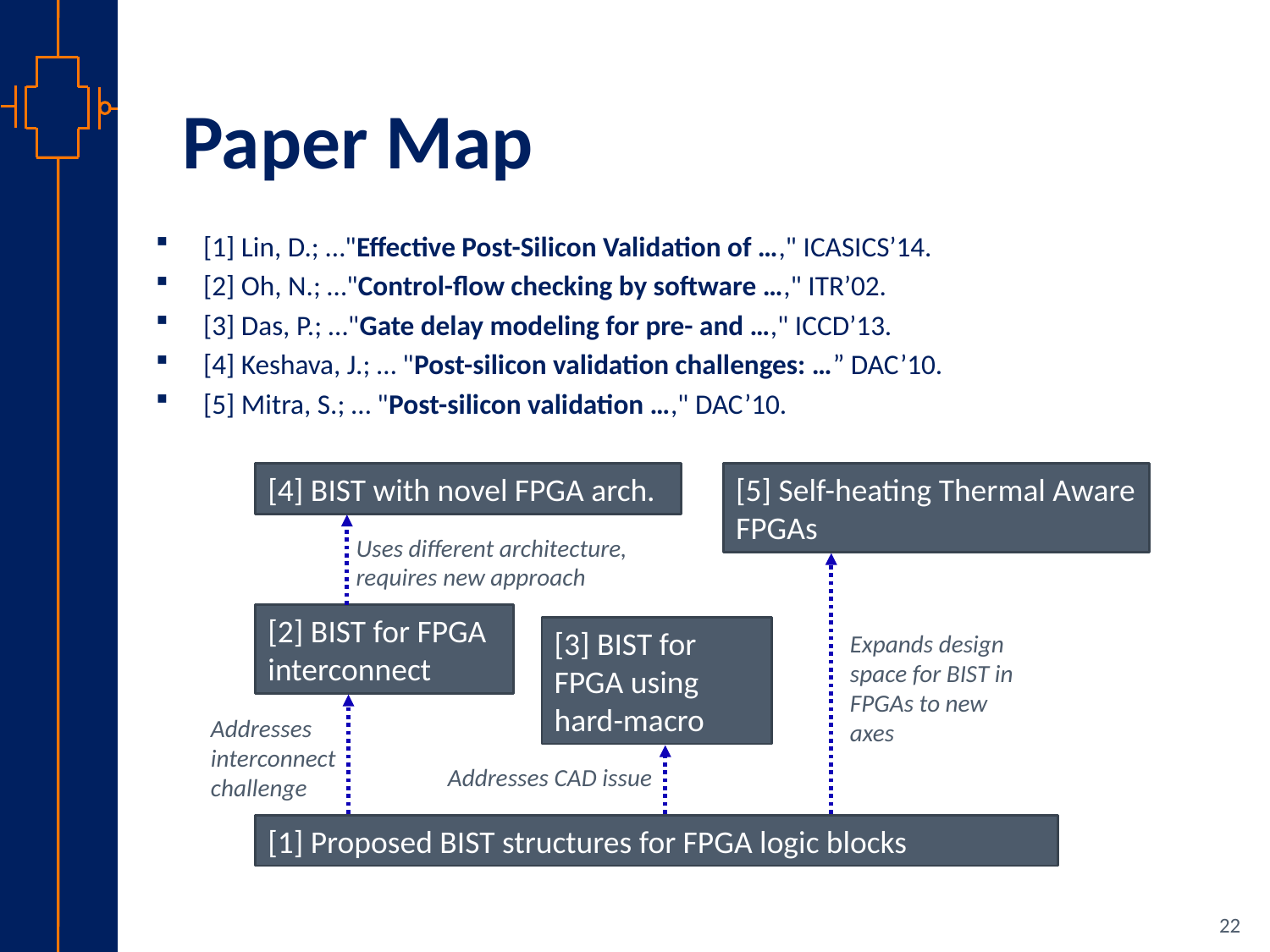

# Paper Map
[1] Lin, D.; …"Effective Post-Silicon Validation of …," ICASICS’14.
[2] Oh, N.; …"Control-flow checking by software …," ITR’02.
[3] Das, P.; …"Gate delay modeling for pre- and …," ICCD’13.
[4] Keshava, J.; … "Post-silicon validation challenges: …” DAC’10.
[5] Mitra, S.; … "Post-silicon validation …," DAC’10.
[5] Self-heating Thermal Aware FPGAs
[4] BIST with novel FPGA arch.

Uses different architecture,  requires new approach

[2] BIST for FPGA interconnect
[3] BIST for FPGA using hard-macro
Expands design space for BIST in FPGAs to new axes

Addresses interconnect challenge

Addresses CAD issue
[1] Proposed BIST structures for FPGA logic blocks
22